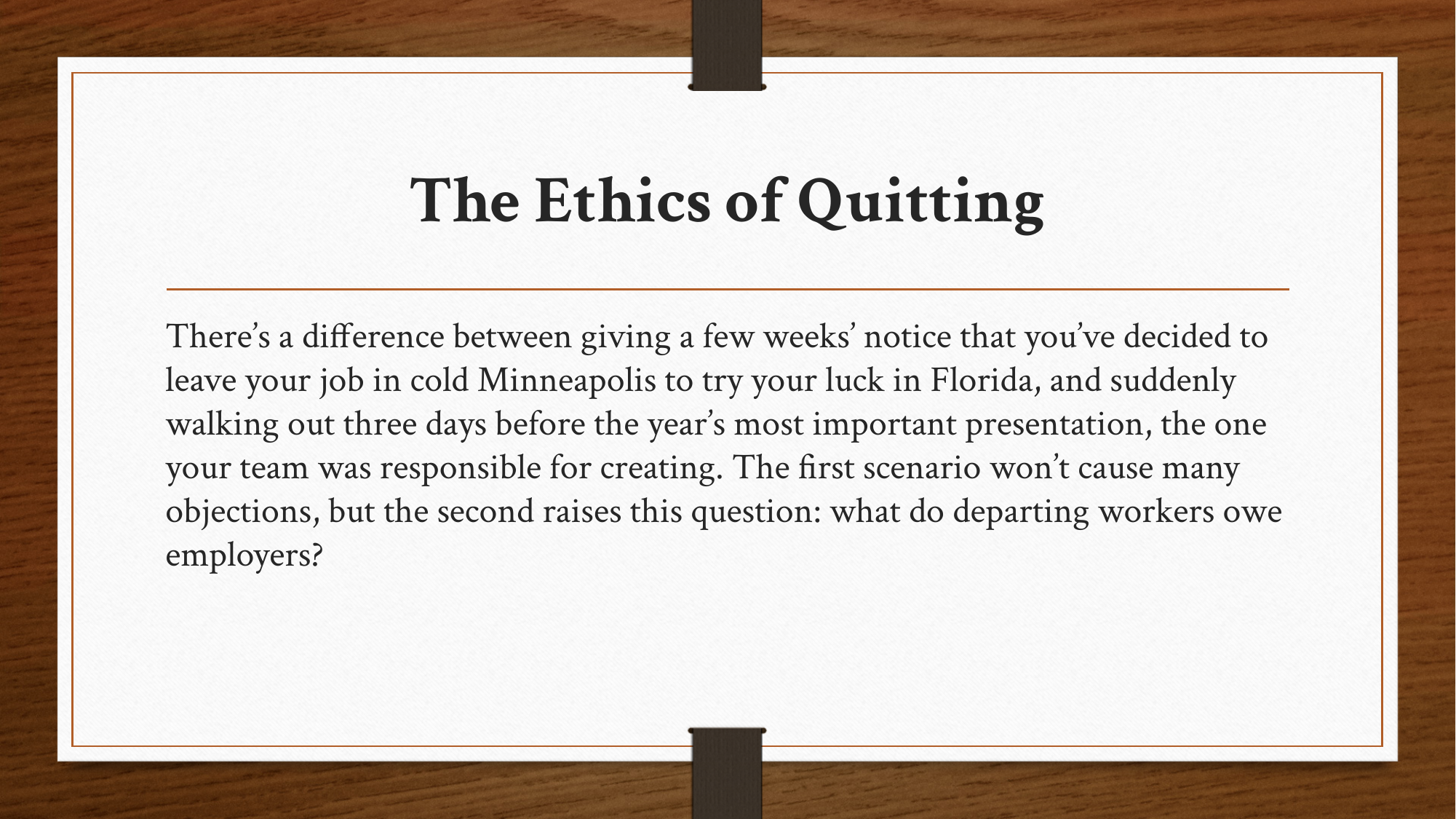

# The Ethics of Quitting
There’s a difference between giving a few weeks’ notice that you’ve decided to leave your job in cold Minneapolis to try your luck in Florida, and suddenly walking out three days before the year’s most important presentation, the one your team was responsible for creating. The first scenario won’t cause many objections, but the second raises this question: what do departing workers owe employers?